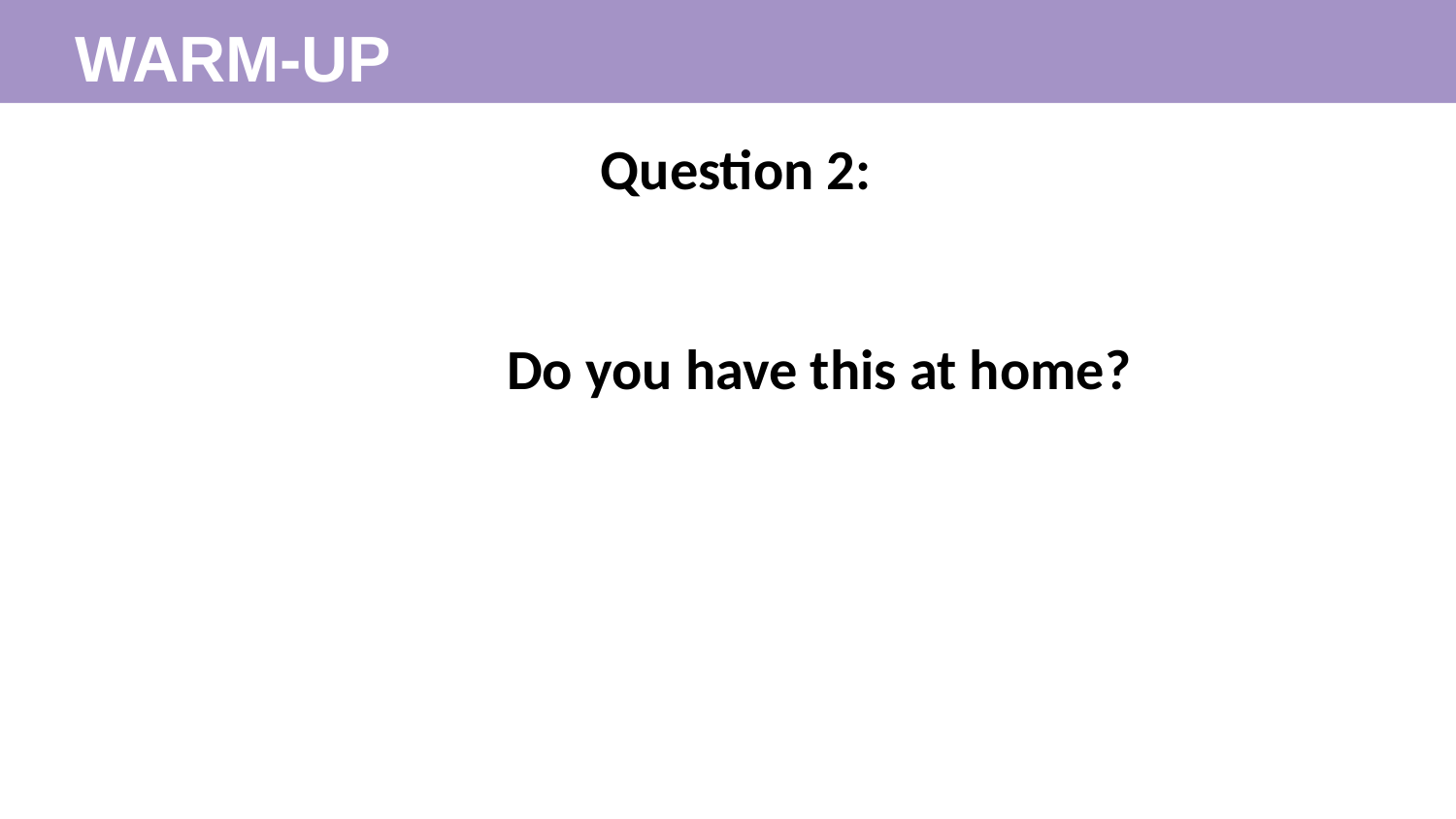

WARM-UP
Question 2:
 Do you have this at home?